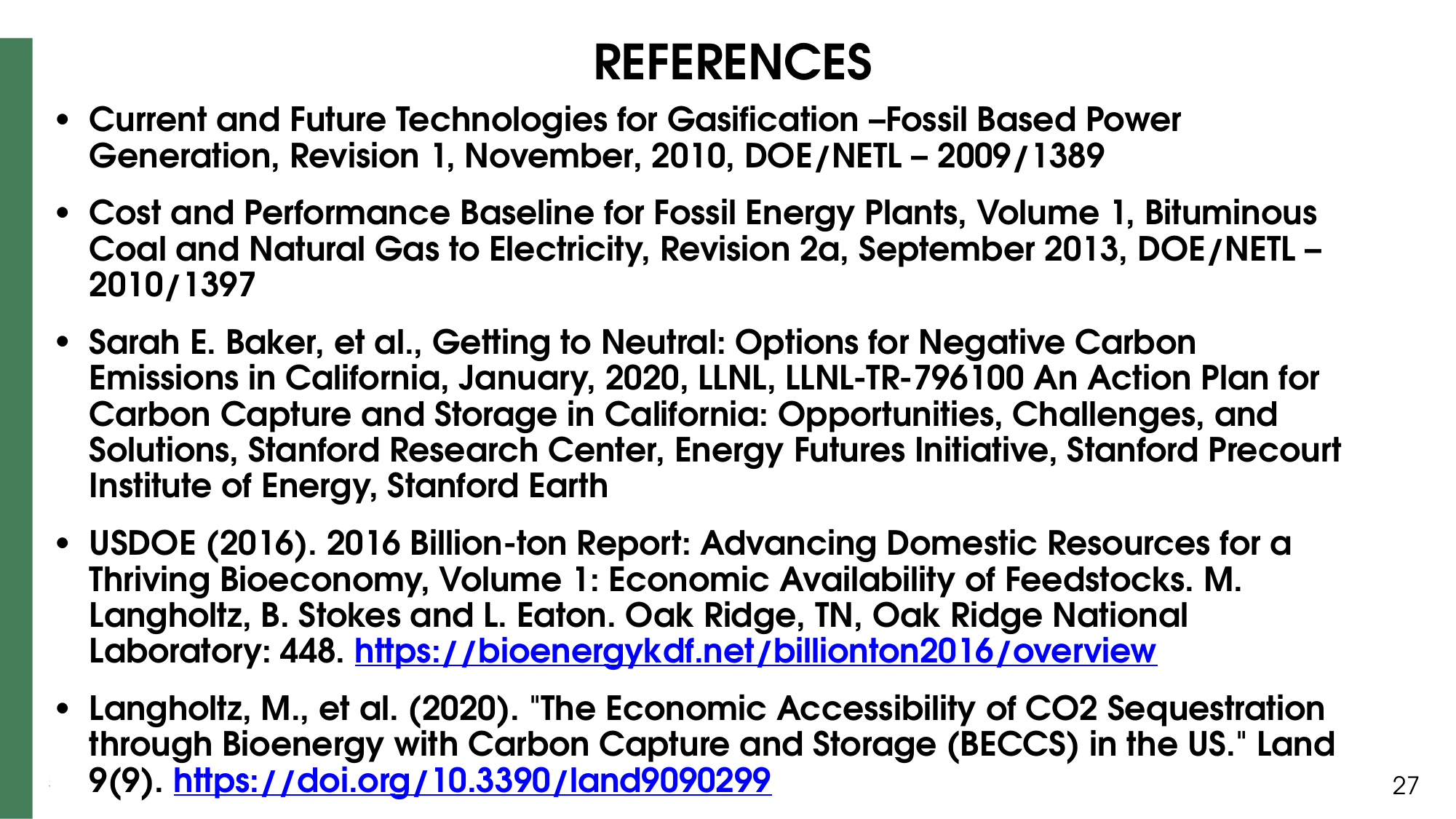

# REFERENCES
Current and Future Technologies for Gasification –Fossil Based Power Generation, Revision 1, November, 2010, DOE/NETL – 2009/1389
Cost and Performance Baseline for Fossil Energy Plants, Volume 1, Bituminous Coal and Natural Gas to Electricity, Revision 2a, September 2013, DOE/NETL – 2010/1397
Sarah E. Baker, et al., Getting to Neutral: Options for Negative Carbon Emissions in California, January, 2020, LLNL, LLNL-TR-796100 An Action Plan for Carbon Capture and Storage in California: Opportunities, Challenges, and Solutions, Stanford Research Center, Energy Futures Initiative, Stanford Precourt Institute of Energy, Stanford Earth
USDOE (2016). 2016 Billion-ton Report: Advancing Domestic Resources for a Thriving Bioeconomy, Volume 1: Economic Availability of Feedstocks. M. Langholtz, B. Stokes and L. Eaton. Oak Ridge, TN, Oak Ridge National Laboratory: 448. https://bioenergykdf.net/billionton2016/overview
Langholtz, M., et al. (2020). "The Economic Accessibility of CO2 Sequestration through Bioenergy with Carbon Capture and Storage (BECCS) in the US." Land 9(9). https://doi.org/10.3390/land9090299
27